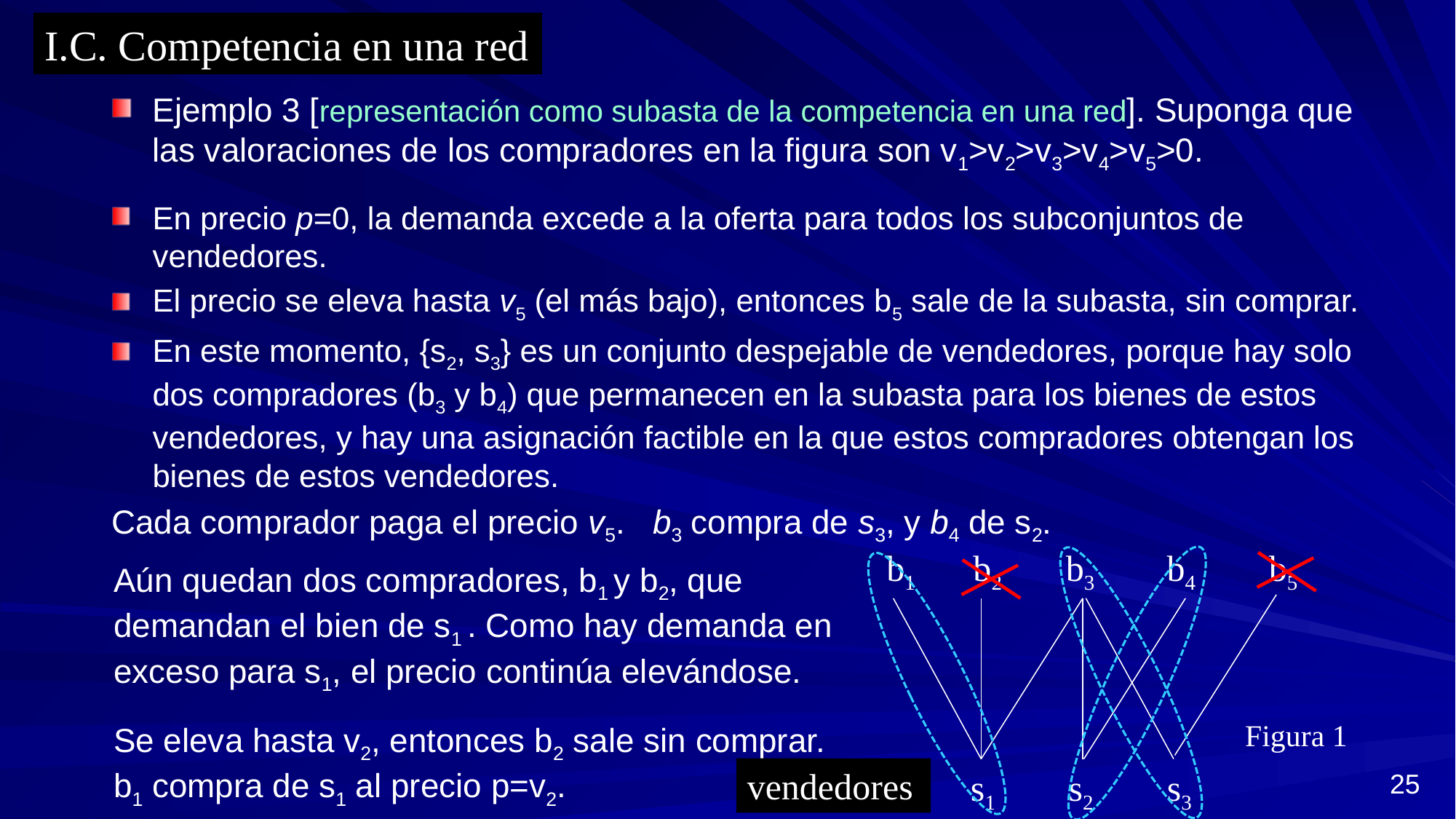

I.C. Competencia en una red
Ejemplo 3 [representación como subasta de la competencia en una red]. Suponga que las valoraciones de los compradores en la figura son v1>v2>v3>v4>v5>0.

En precio p=0, la demanda excede a la oferta para todos los subconjuntos de vendedores.
El precio se eleva hasta v5 (el más bajo), entonces b5 sale de la subasta, sin comprar.
En este momento, {s2, s3} es un conjunto despejable de vendedores, porque hay solo dos compradores (b3 y b4) que permanecen en la subasta para los bienes de estos vendedores, y hay una asignación factible en la que estos compradores obtengan los bienes de estos vendedores.
Cada comprador paga el precio v5.   b3 compra de s3, y b4 de s2.

b1
b2
b3
b4
b5
Aún quedan dos compradores, b1 y b2, que demandan el bien de s1 . Como hay demanda en exceso para s1, el precio continúa elevándose.

Se eleva hasta v2, entonces b2 sale sin comprar. b1 compra de s1 al precio p=v2.
Figura 1
vendedores
s1
s2
s3
25